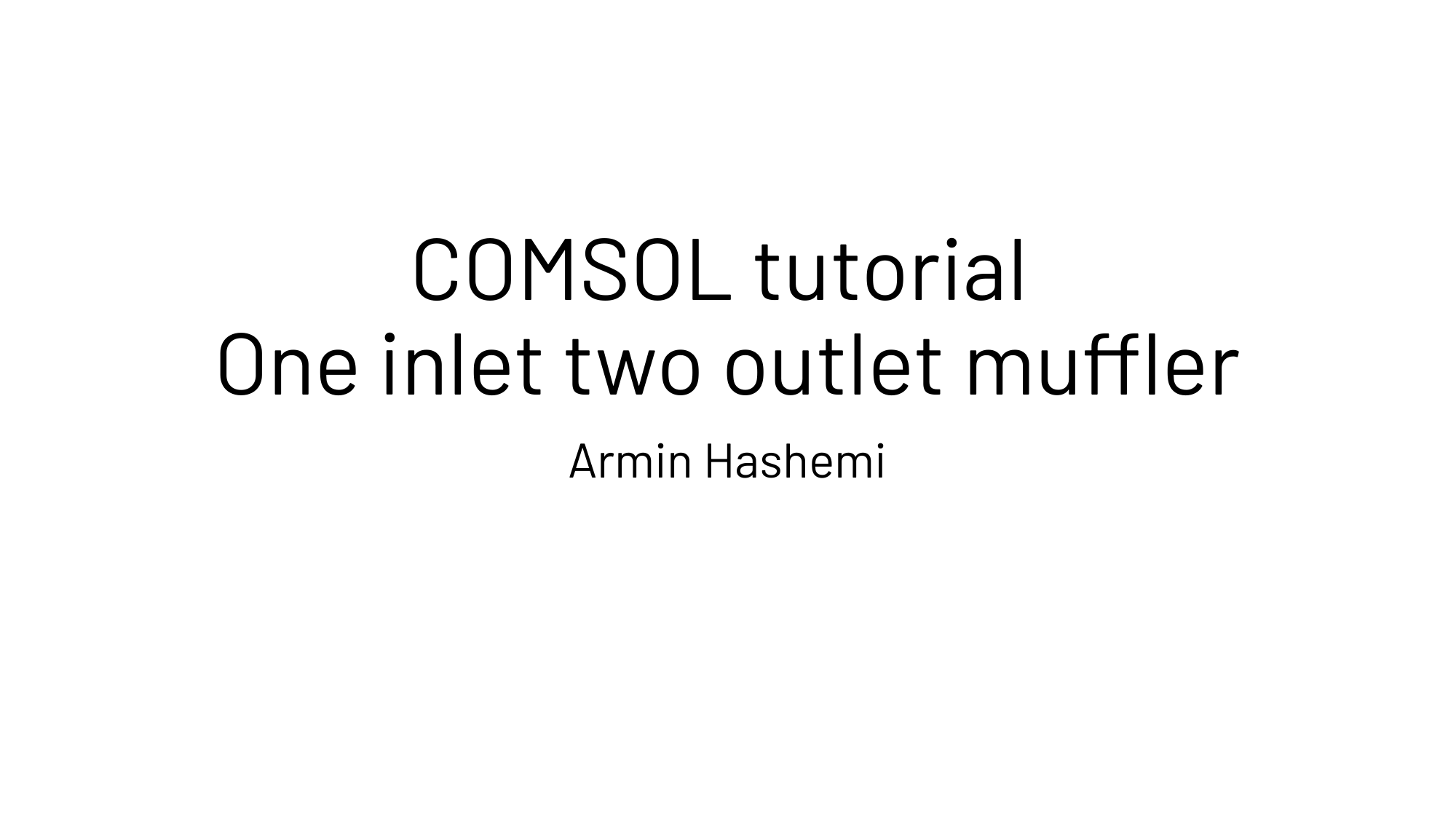

# COMSOL tutorial One inlet two outlet muffler
Armin Hashemi